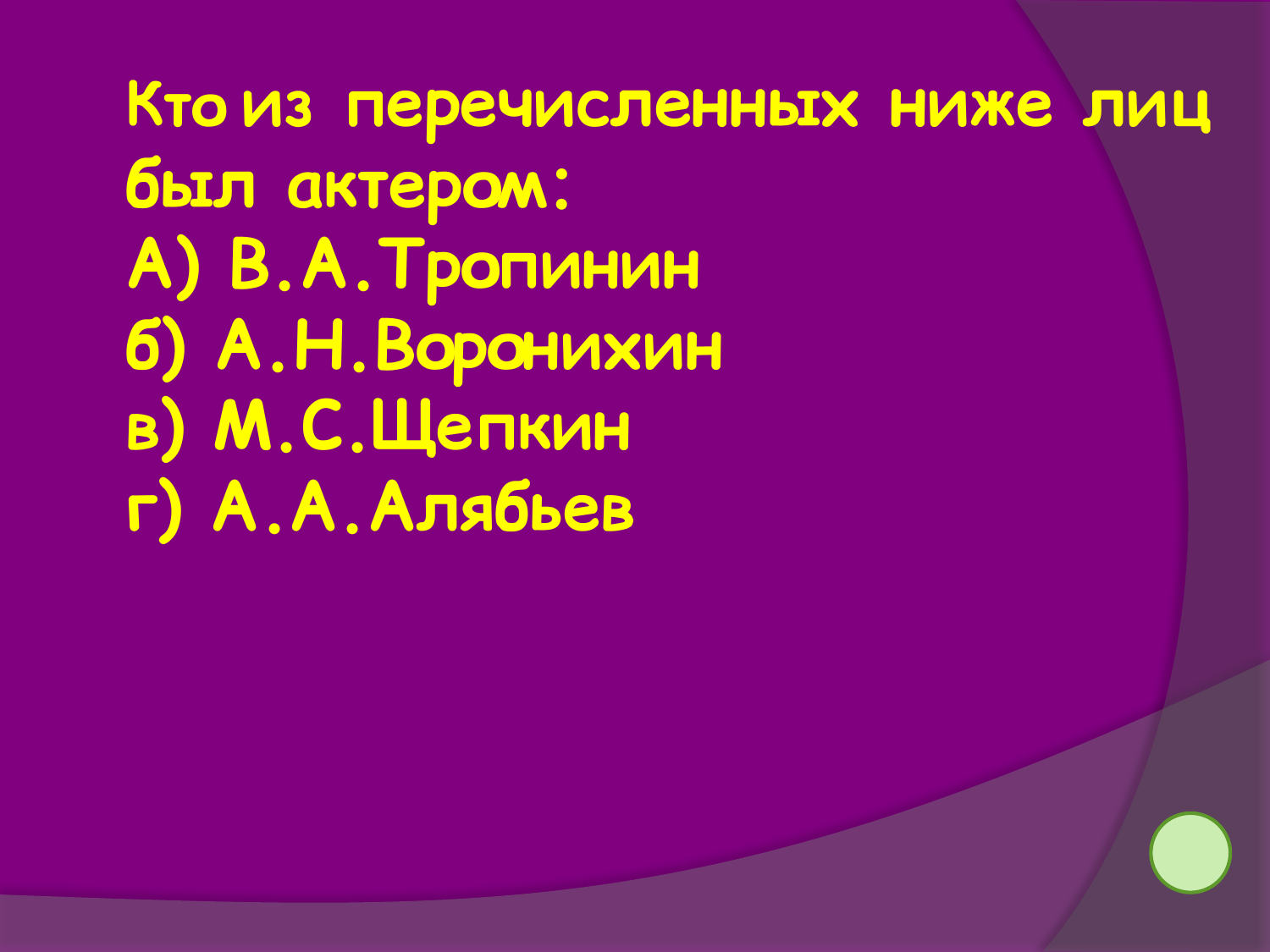

# Кто из перечисленных ниже лиц был актером: А) В.А.Тропинин б) А.Н.Воронихин в) М.С.Щепкин г) А.А.Алябьев